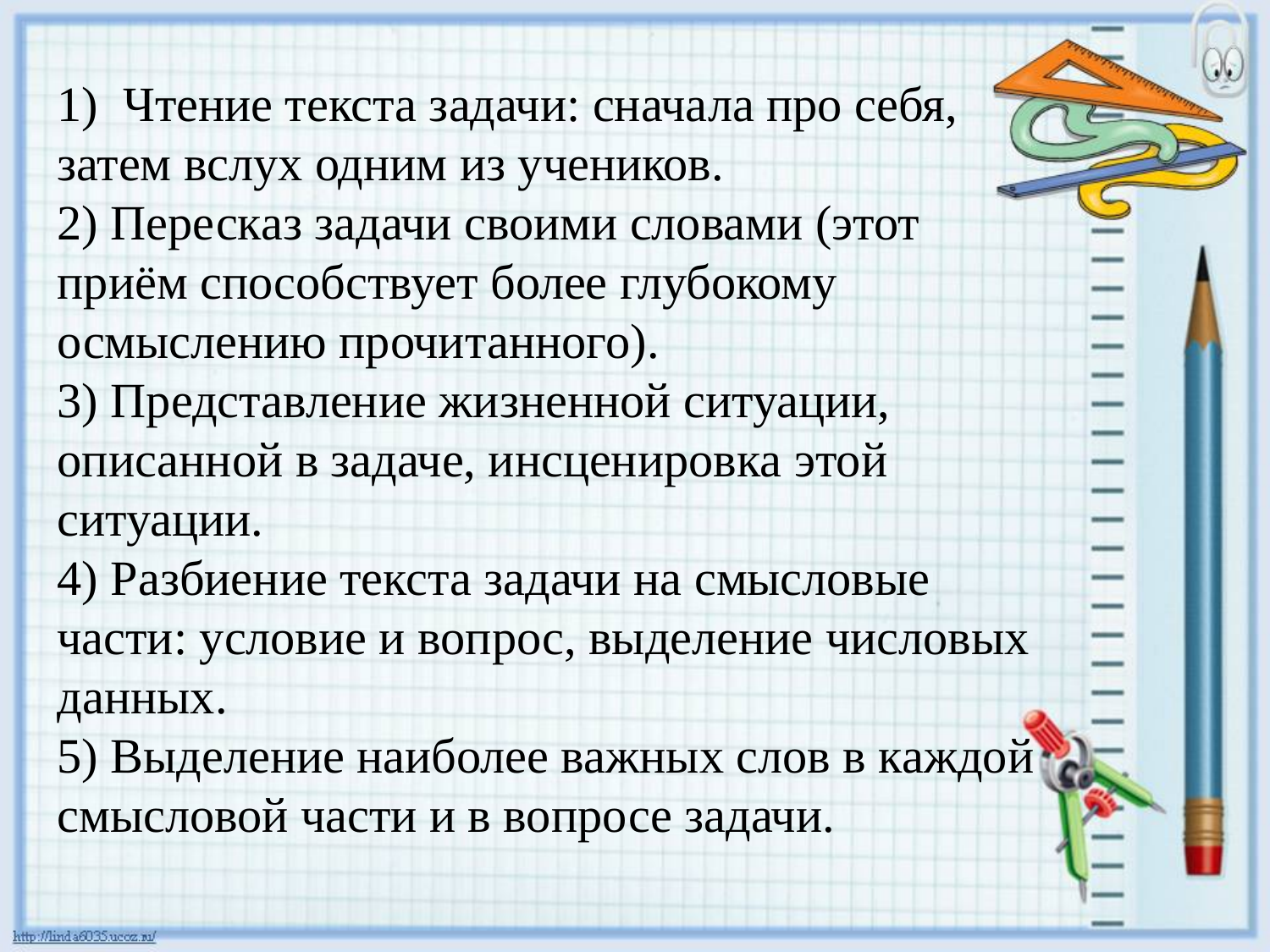

1)  Чтение текста задачи: сначала про себя, затем вслух одним из учеников.
2) Пересказ задачи своими словами (этот приём способствует более глубокому осмыслению прочитанного).
3) Представление жизненной ситуации, описанной в задаче, инсценировка этой ситуации.
4) Разбиение текста задачи на смысловые части: условие и вопрос, выделение числовых данных.
5) Выделение наиболее важных слов в каждой смысловой части и в вопросе задачи.